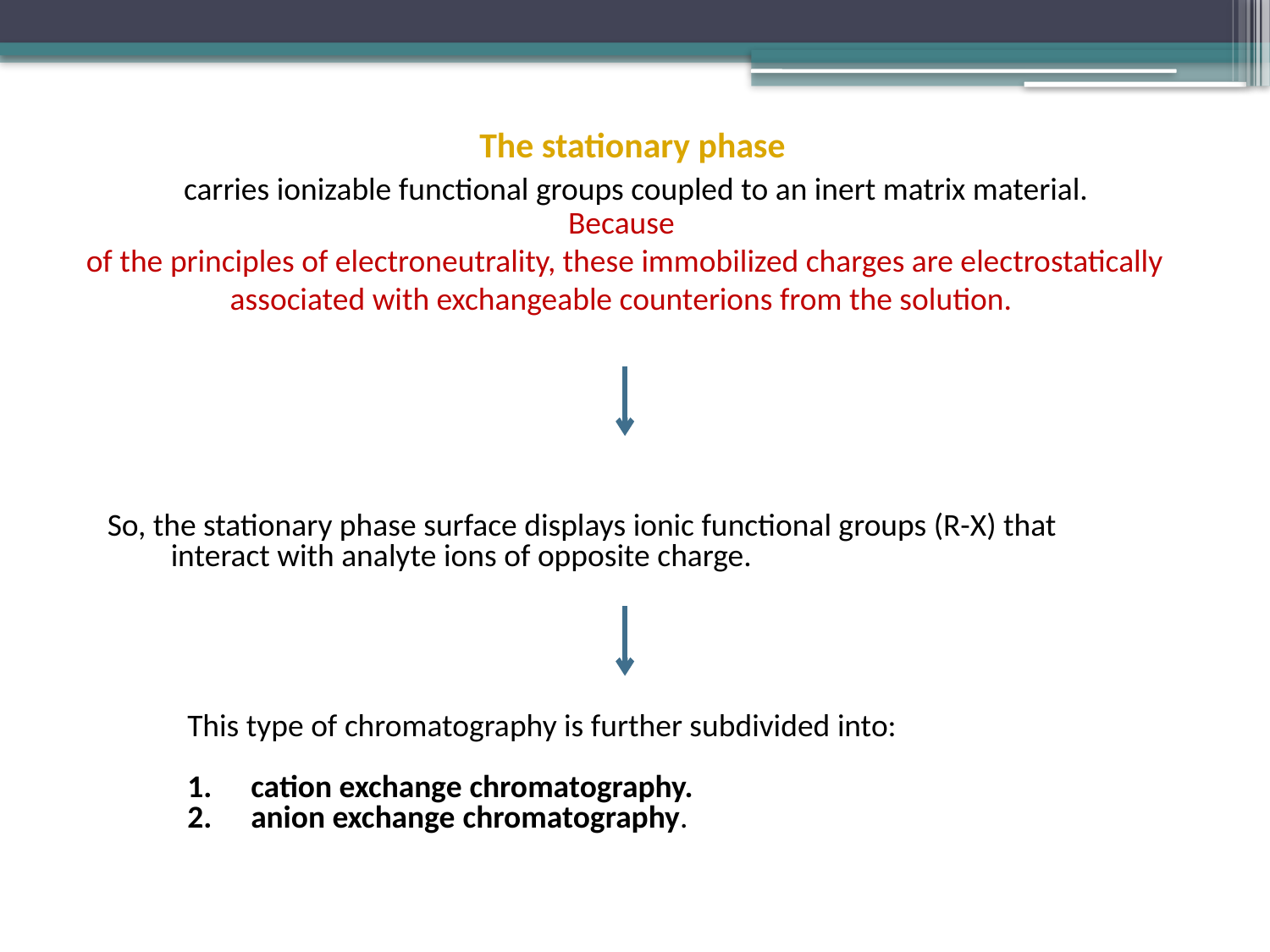

The stationary phase
 carries ionizable functional groups coupled to an inert matrix material.
Because
of the principles of electroneutrality, these immobilized charges are electrostatically associated with exchangeable counterions from the solution.
So, the stationary phase surface displays ionic functional groups (R-X) that interact with analyte ions of opposite charge.

This type of chromatography is further subdivided into:

cation exchange chromatography.
anion exchange chromatography.